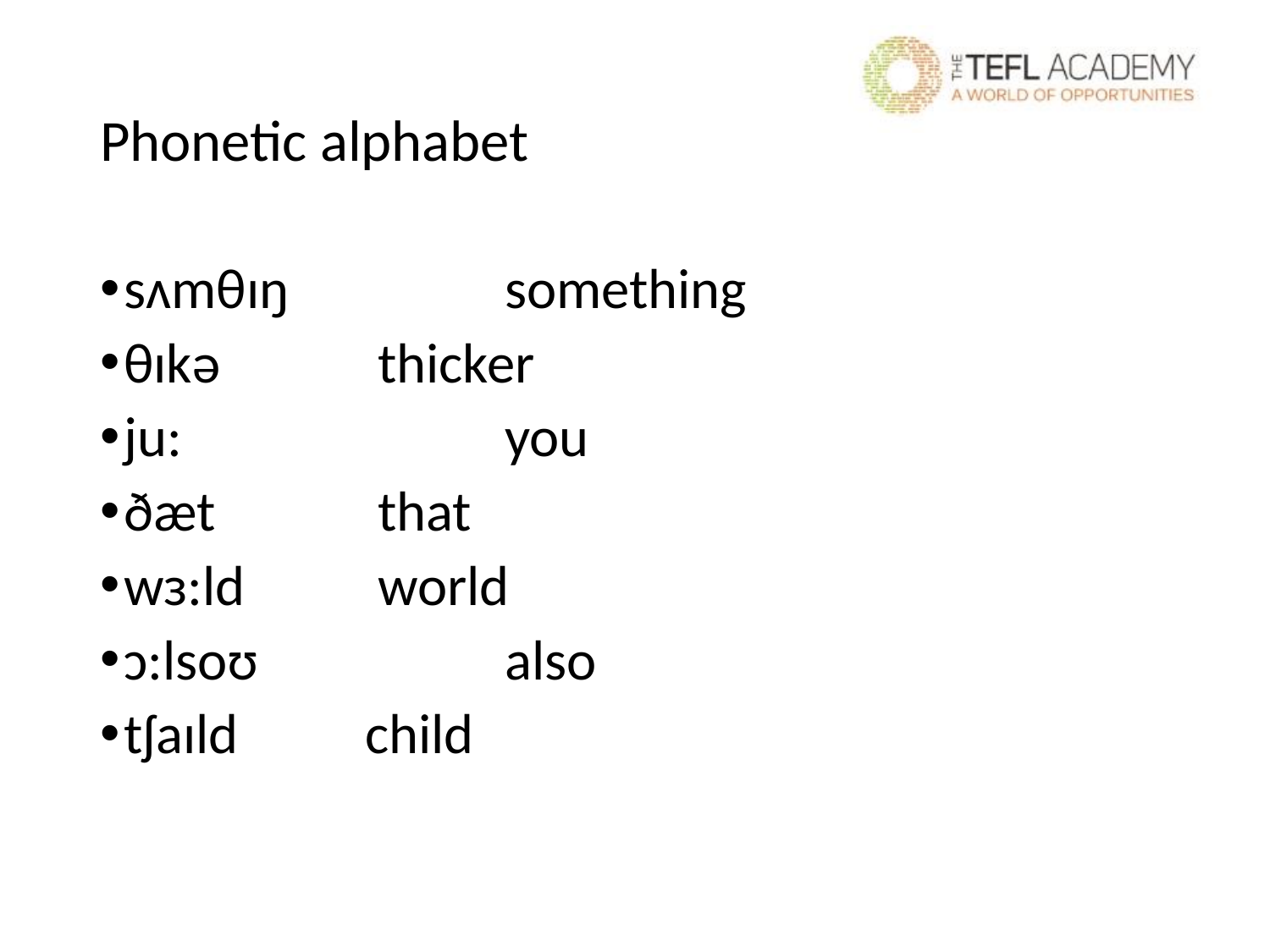

# Phonetic alphabet
sʌmθɪŋ		something
θɪkə		thicker
ju:			you
ðæt		that
wɜ:ld		world
ɔ:lsoʊ		also
tʃaɪld	         child